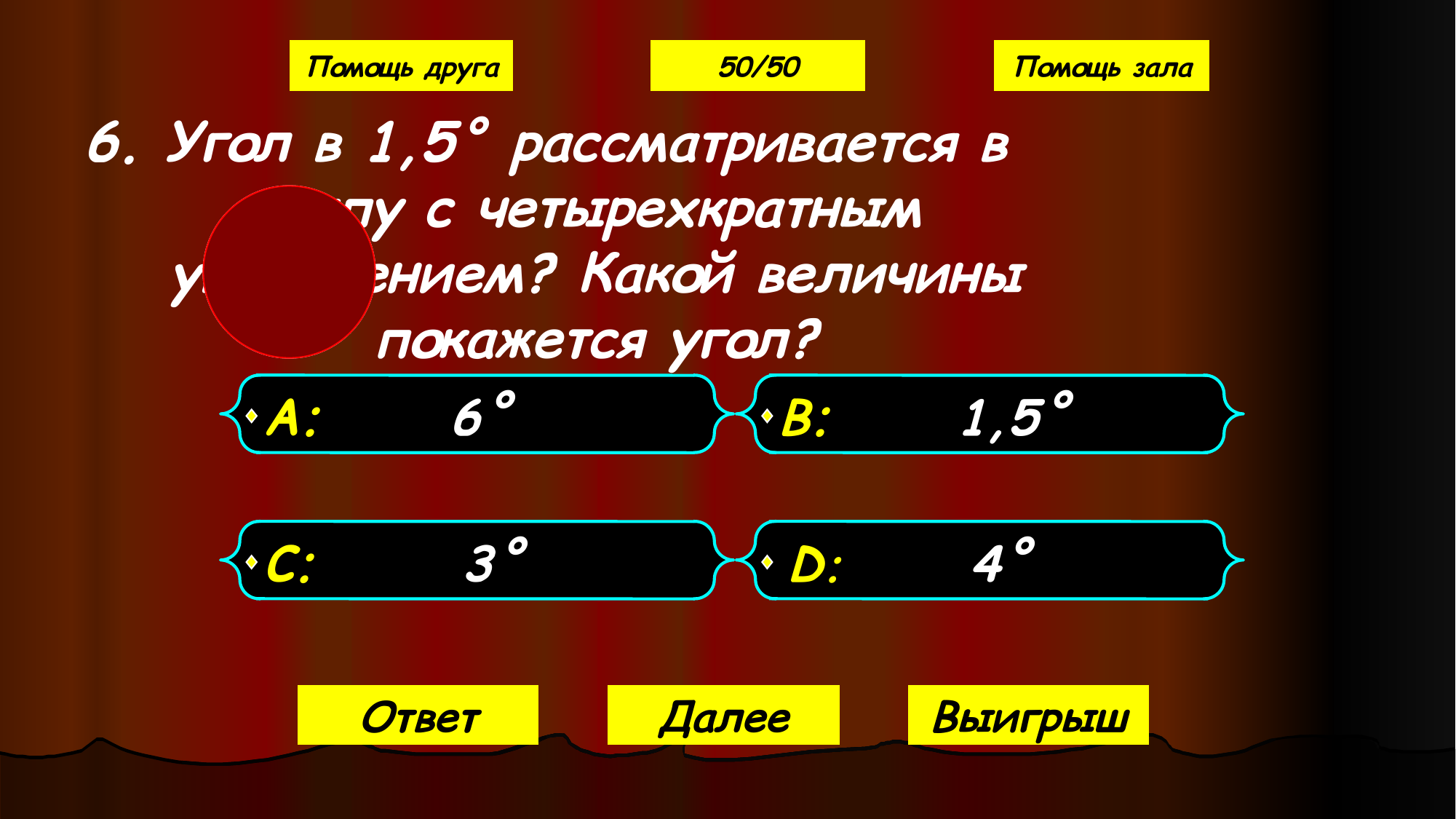

Помощь друга
50/50
Помощь зала
6. Угол в 1,5° рассматривается в лупу с четырехкратным увеличением? Какой величины покажется угол?

А:           6°

В:      1,5°

С:       3°

D:       4°

Ответ
Далее
Выигрыш